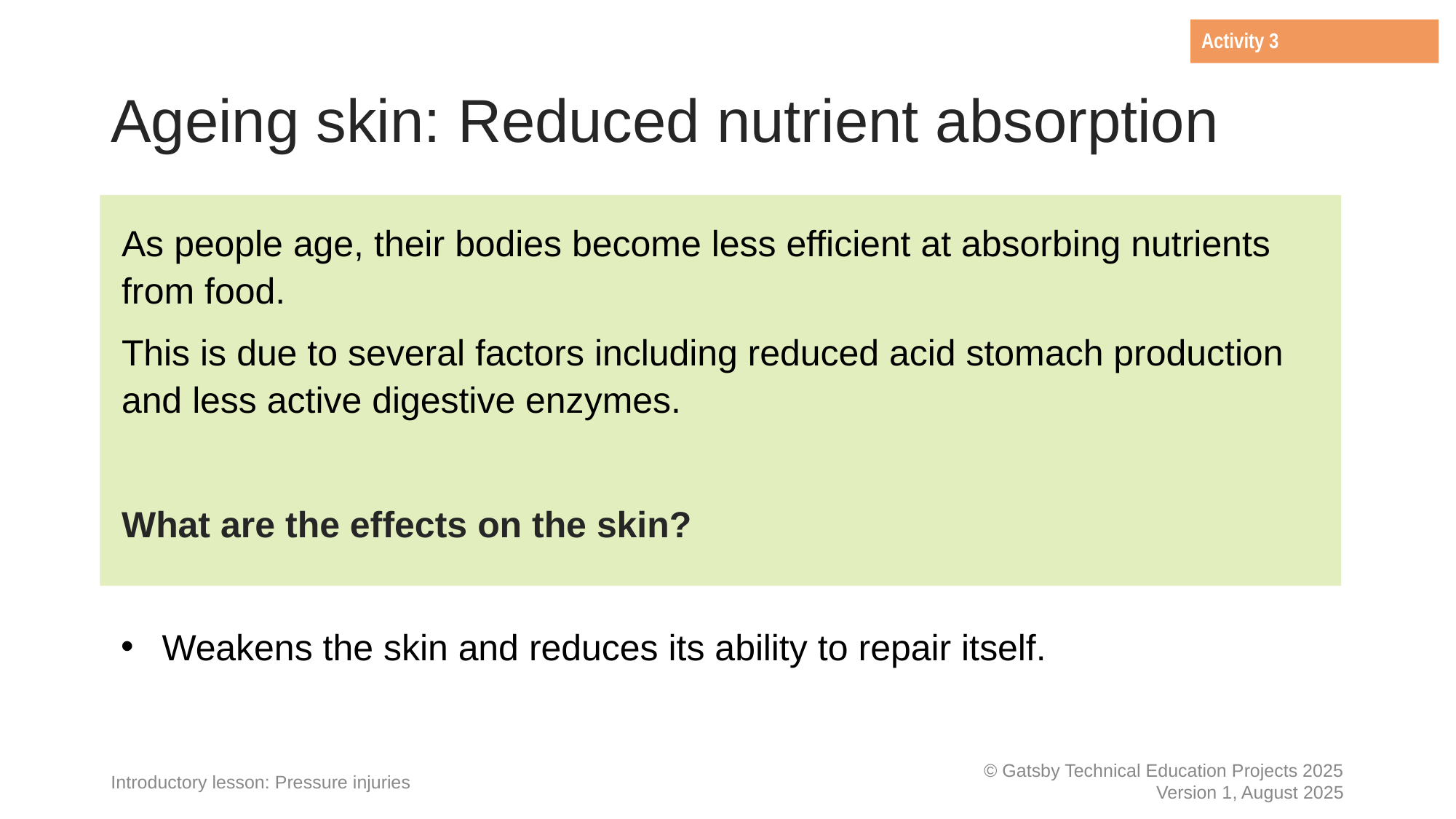

Activity 3
# Ageing skin: Reduced nutrient absorption
As people age, their bodies become less efficient at absorbing nutrients from food.
This is due to several factors including reduced acid stomach production and less active digestive enzymes.

What are the effects on the skin?
Weakens the skin and reduces its ability to repair itself.
Introductory lesson: Pressure injuries